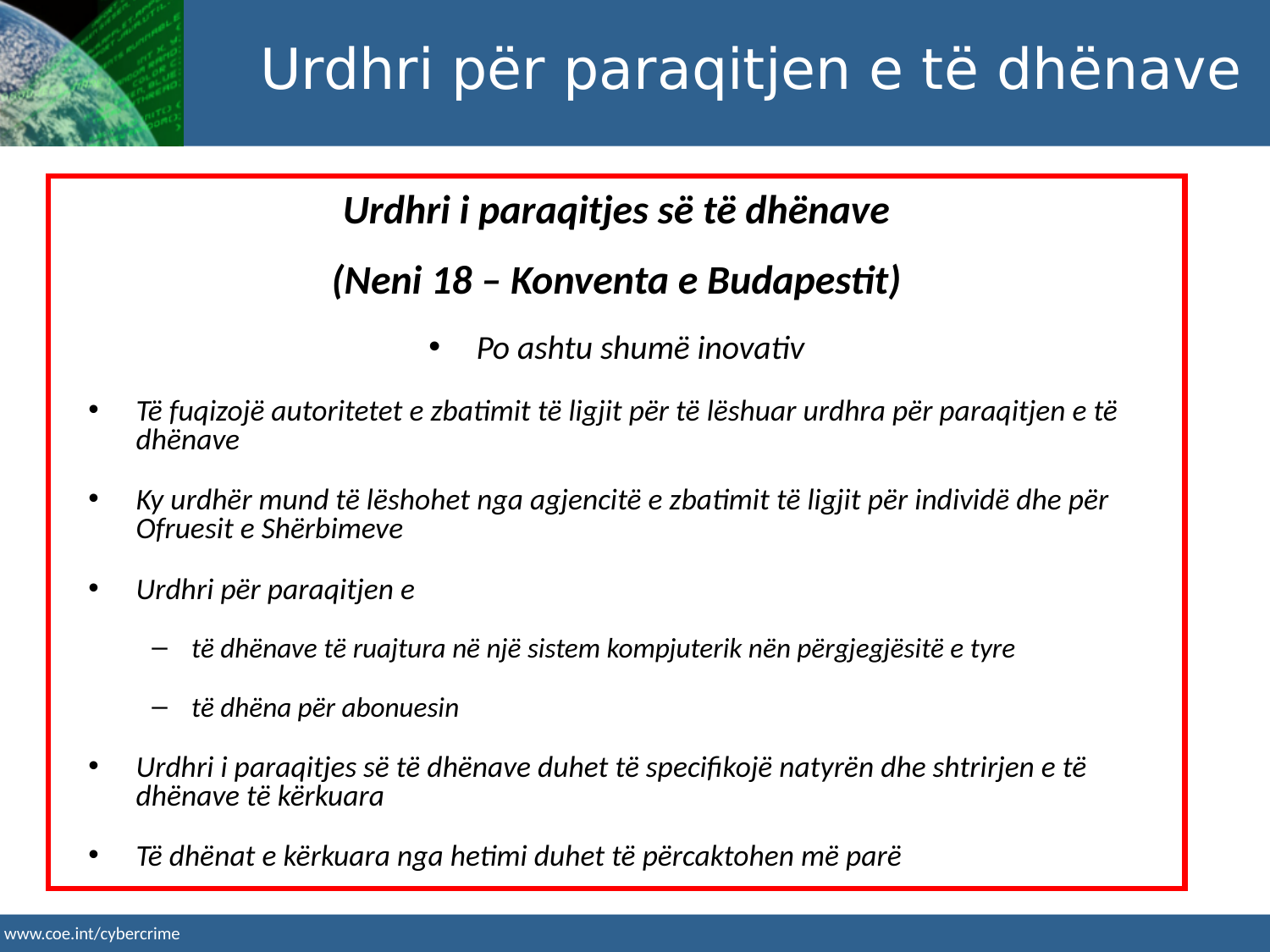

Urdhri për paraqitjen e të dhënave
Urdhri i paraqitjes së të dhënave
(Neni 18 – Konventa e Budapestit)
Po ashtu shumë inovativ
Të fuqizojë autoritetet e zbatimit të ligjit për të lëshuar urdhra për paraqitjen e të dhënave
Ky urdhër mund të lëshohet nga agjencitë e zbatimit të ligjit për individë dhe për Ofruesit e Shërbimeve
Urdhri për paraqitjen e
të dhënave të ruajtura në një sistem kompjuterik nën përgjegjësitë e tyre
të dhëna për abonuesin
Urdhri i paraqitjes së të dhënave duhet të specifikojë natyrën dhe shtrirjen e të dhënave të kërkuara
Të dhënat e kërkuara nga hetimi duhet të përcaktohen më parë